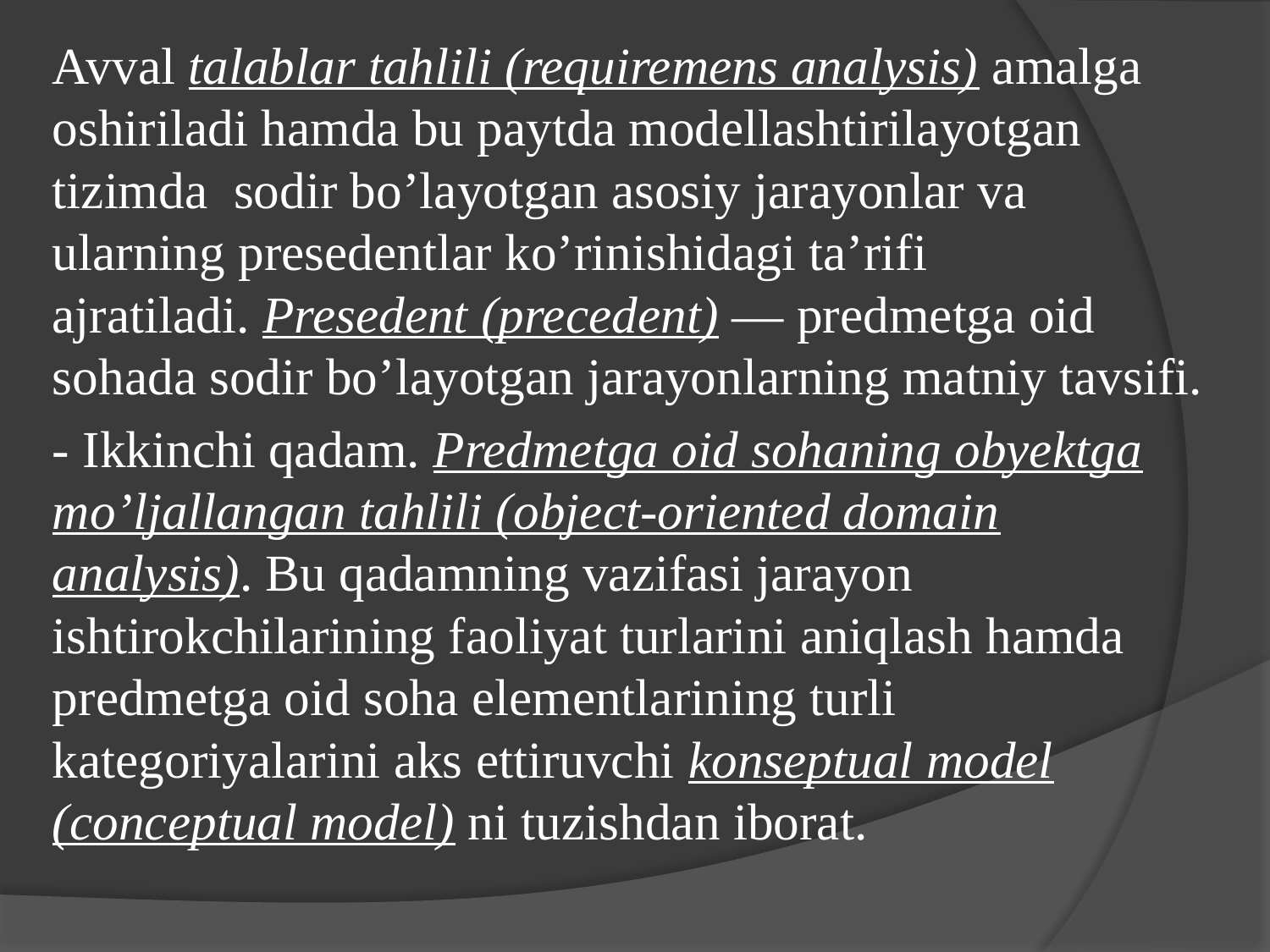

Avval talablar tahlili (requiremens analysis) amalga oshiriladi hamda bu paytda modellashtirilayotgan tizimda  sodir bo’layotgan asosiy jarayonlar va ularning presedentlar ko’rinishidagi ta’rifi ajratiladi. Presedent (precedent) — predmetga oid sohada sodir bo’layotgan jarayonlarning matniy tavsifi.
- Ikkinchi qadam. Predmetga oid sohaning obyektga mo’ljallangan tahlili (object-oriented domain analysis). Bu qadamning vazifasi jarayon ishtirokchilarining faoliyat turlarini aniqlash hamda predmetga oid soha elementlarining turli kategoriyalarini aks ettiruvchi konseptual model (conceptual model) ni tuzishdan iborat.